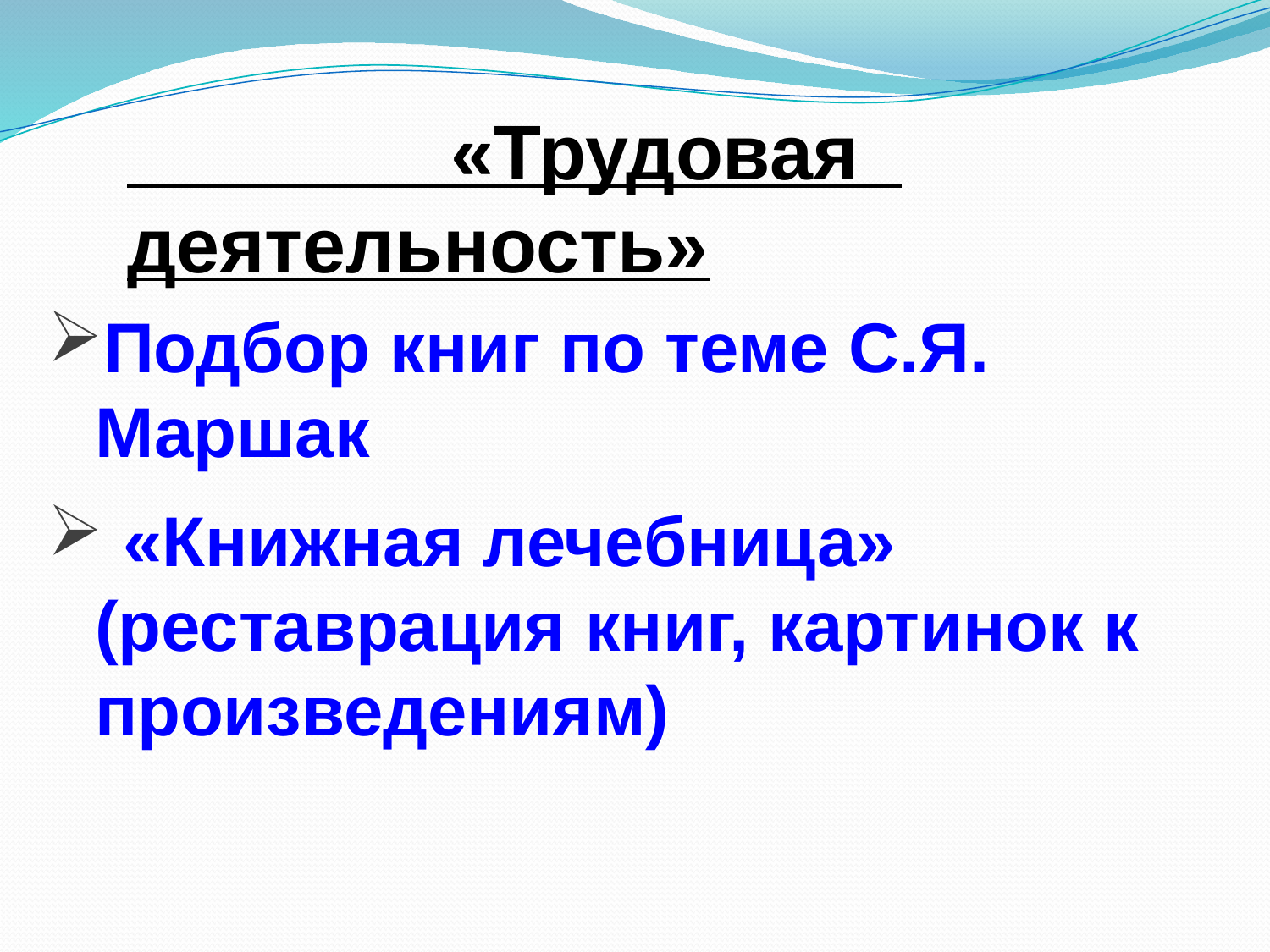

«Трудовая   деятельность»
Подбор книг по теме С.Я. Маршак
 «Книжная лечебница» (реставрация книг, картинок к произведениям)